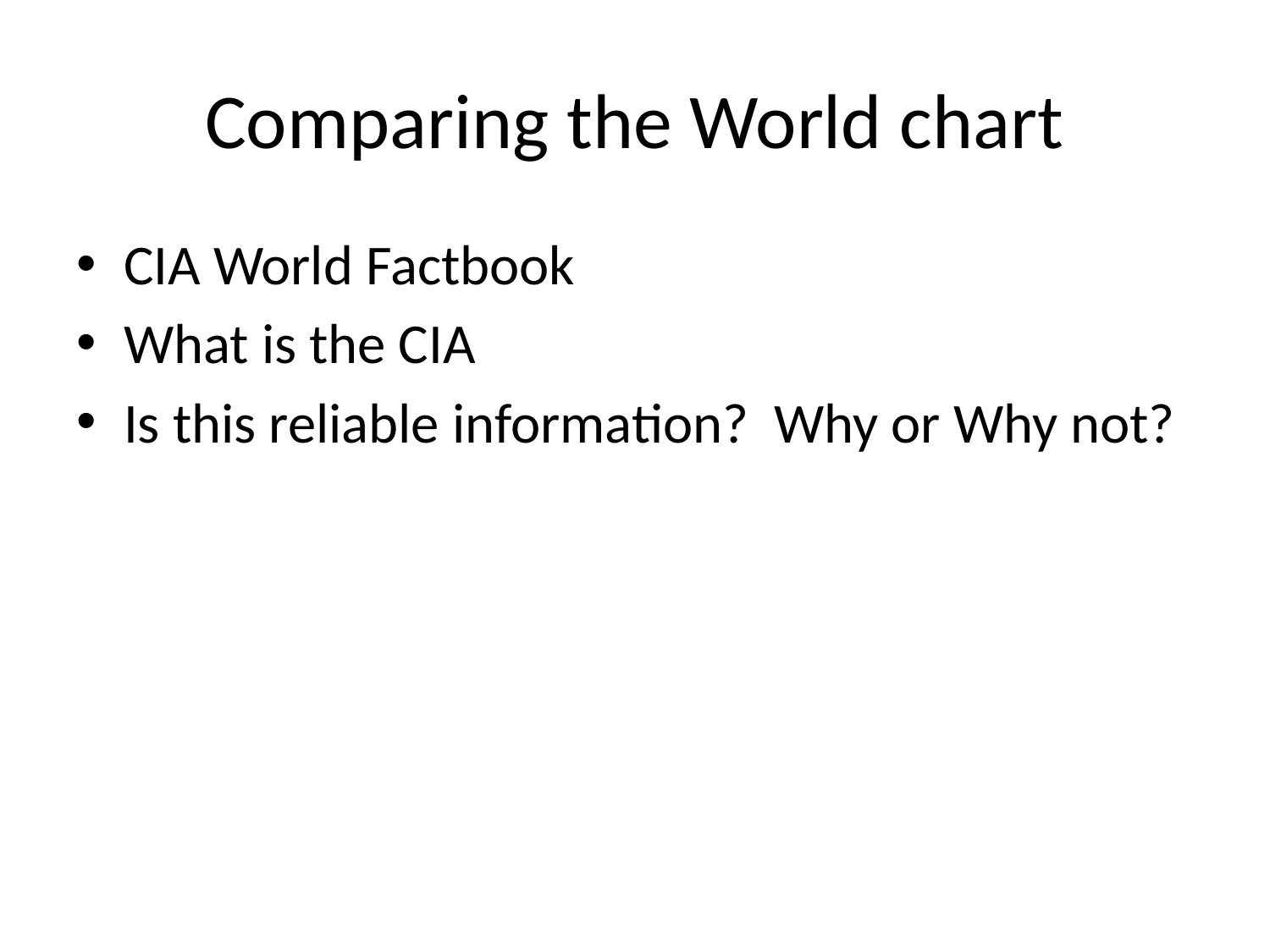

# Comparing the World chart
CIA World Factbook
What is the CIA
Is this reliable information?  Why or Why not?